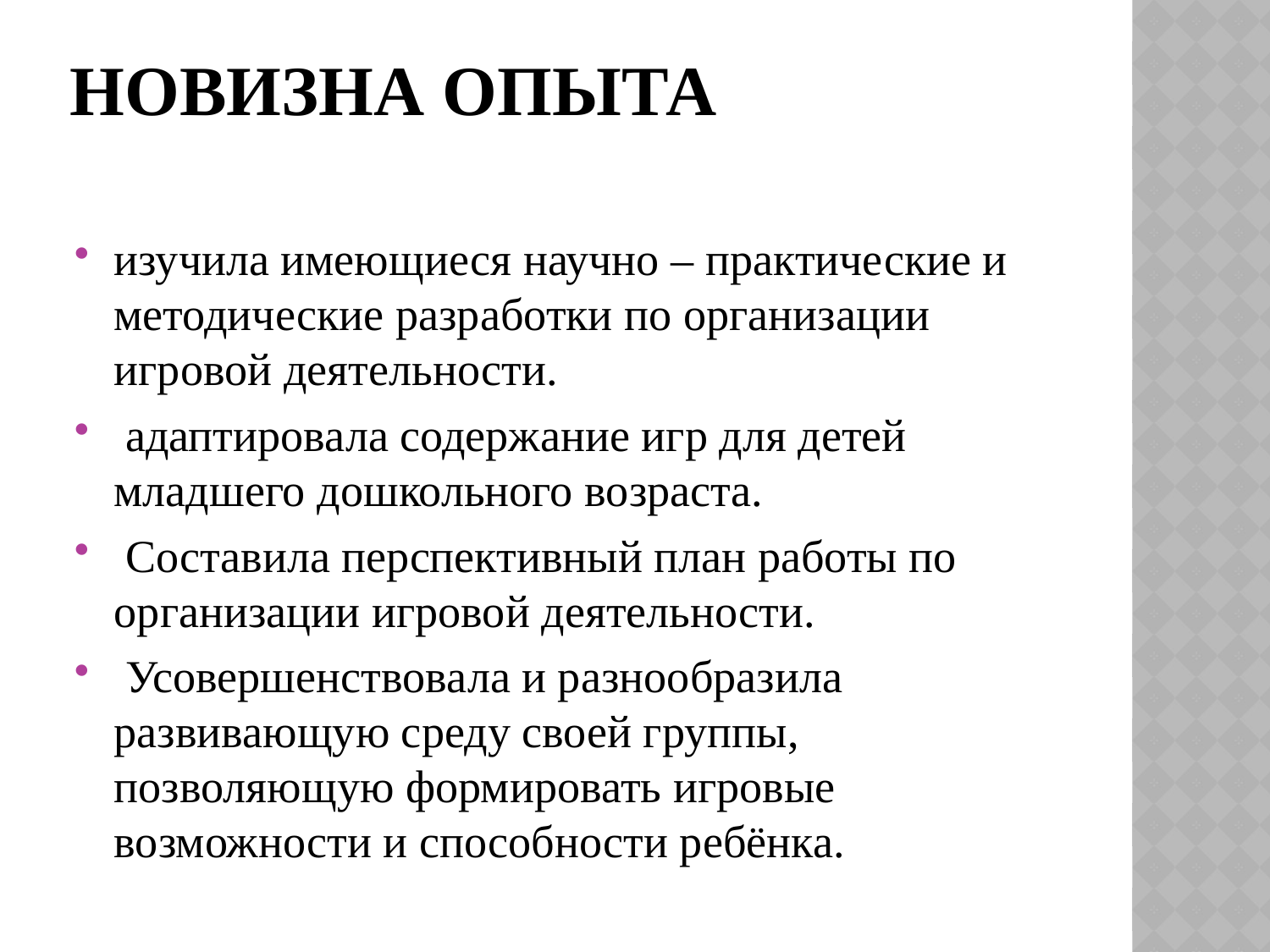

# Новизна опыта
изучила имеющиеся научно – практические и методические разработки по организации игровой деятельности.
 адаптировала содержание игр для детей младшего дошкольного возраста.
 Составила перспективный план работы по организации игровой деятельности.
 Усовершенствовала и разнообразила развивающую среду своей группы, позволяющую формировать игровые возможности и способности ребёнка.